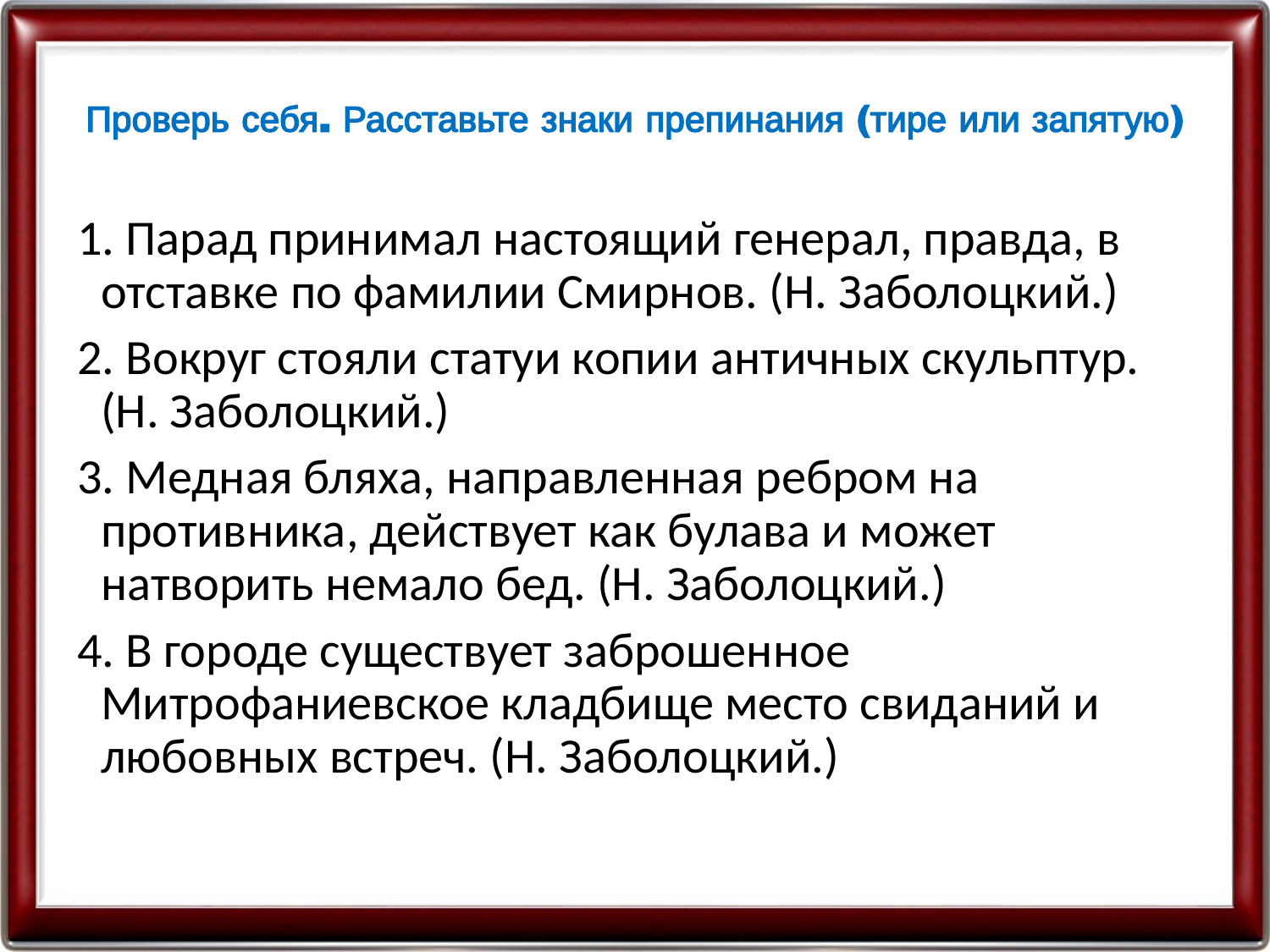

# Проверь себя. Расставьте знаки препинания (тире или запятую)
1. Парад принимал настоящий генерал, правда, в отставке по фамилии Смирнов. (Н. Заболоцкий.)
2. Вокруг стояли статуи копии античных скульптур. (Н. Заболоцкий.)
3. Медная бляха, направленная ребром на противника, действует как булава и может натворить немало бед. (Н. Заболоцкий.)
4. В городе существует заброшенное Митрофаниевское кладбище место свиданий и любовных встреч. (Н. Заболоцкий.)